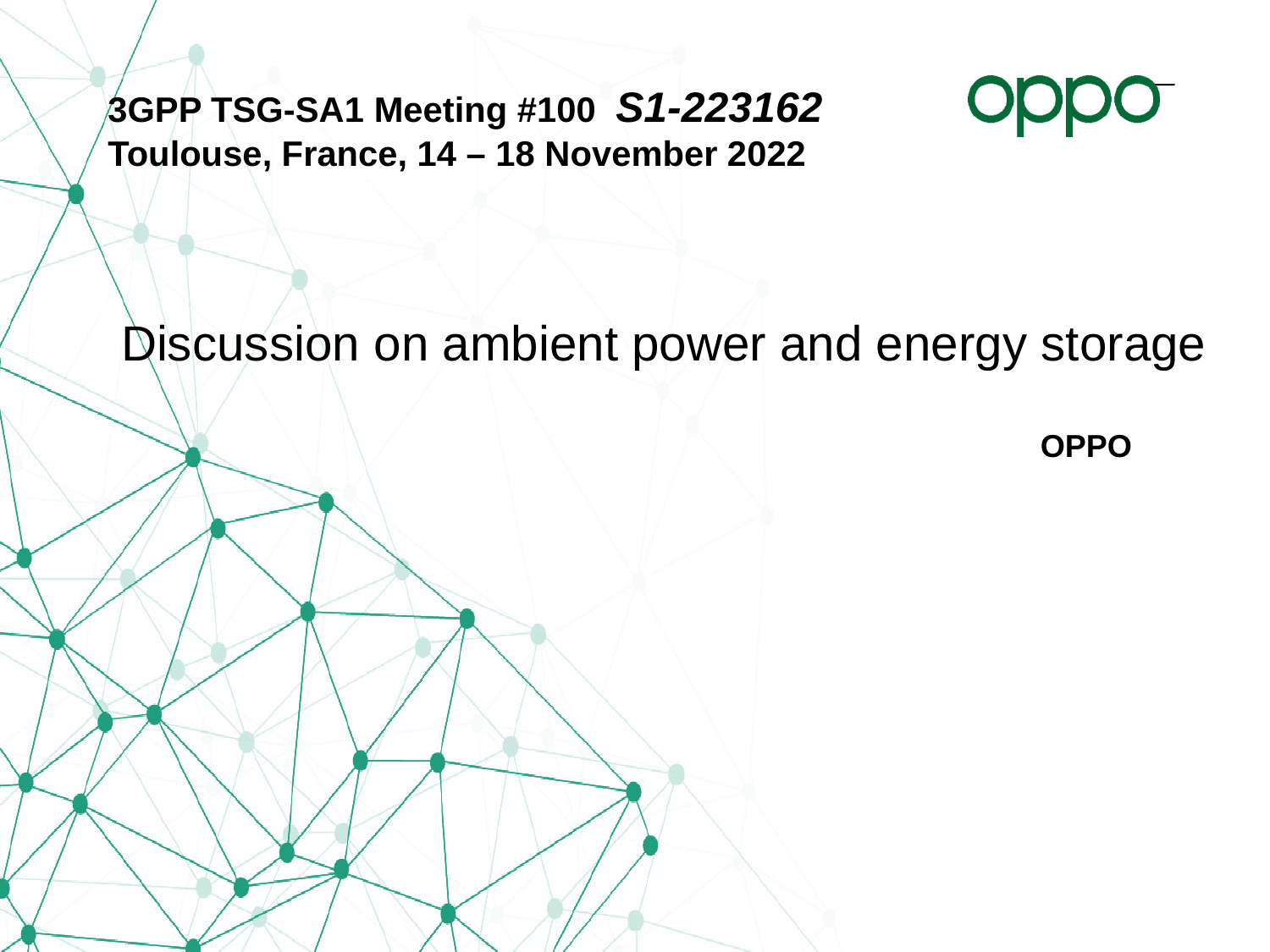

3GPP TSG-SA1 Meeting #100	S1-223162
Toulouse, France, 14 – 18 November 2022
Discussion on ambient power and energy storage
OPPO